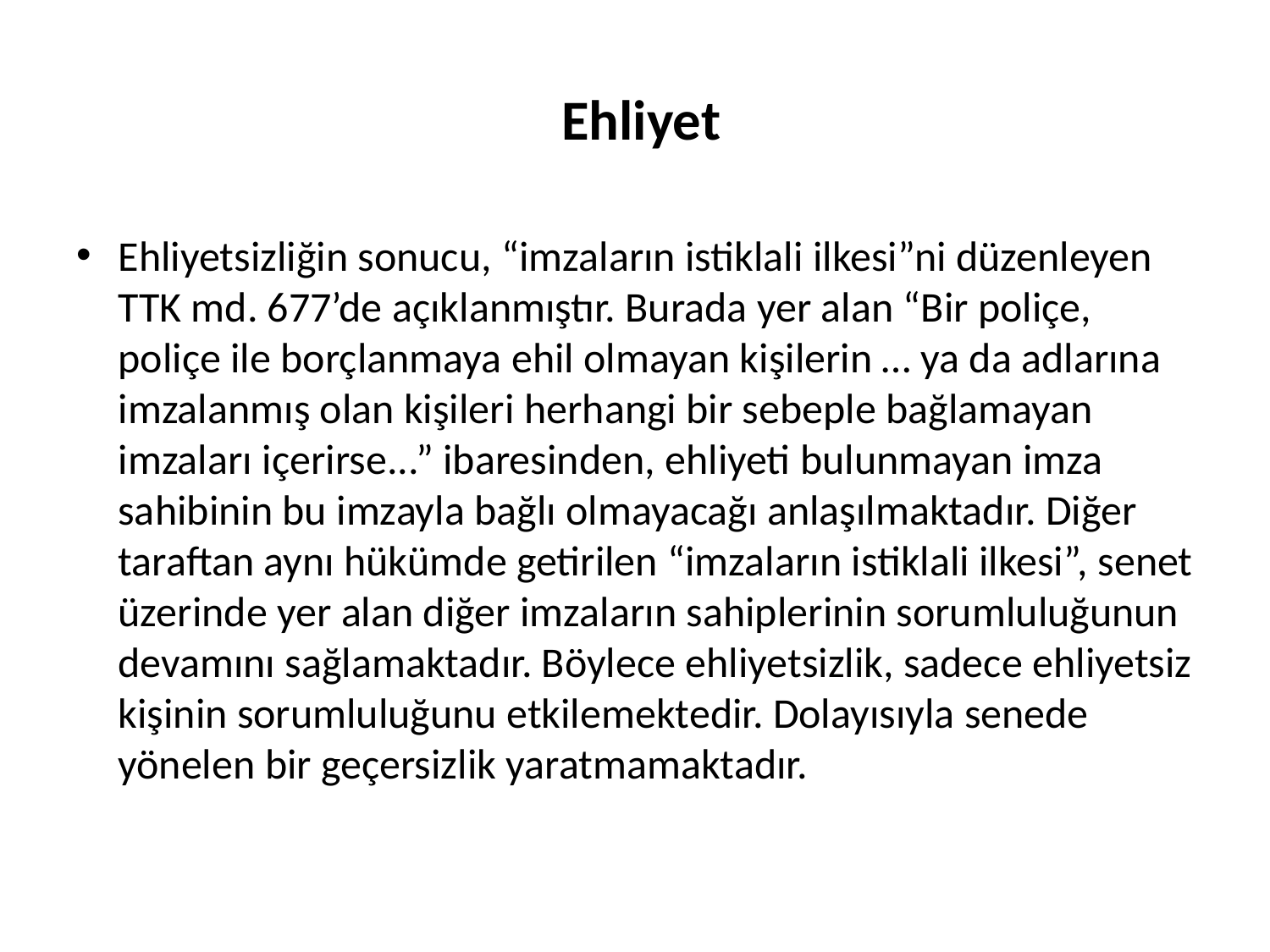

# Ehliyet
Ehliyetsizliğin sonucu, “imzaların istiklali ilkesi”ni düzenleyen TTK md. 677’de açıklanmıştır. Burada yer alan “Bir poliçe, poliçe ile borçlanmaya ehil olmayan kişilerin … ya da adlarına imzalanmış olan kişileri herhangi bir sebeple bağlamayan imzaları içerirse...” ibaresinden, ehliyeti bulunmayan imza sahibinin bu imzayla bağlı olmayacağı anlaşılmaktadır. Diğer taraftan aynı hükümde getirilen “imzaların istiklali ilkesi”, senet üzerinde yer alan diğer imzaların sahiplerinin sorumluluğunun devamını sağlamaktadır. Böylece ehliyetsizlik, sadece ehliyetsiz kişinin sorumluluğunu etkilemektedir. Dolayısıyla senede yönelen bir geçersizlik yaratmamaktadır.